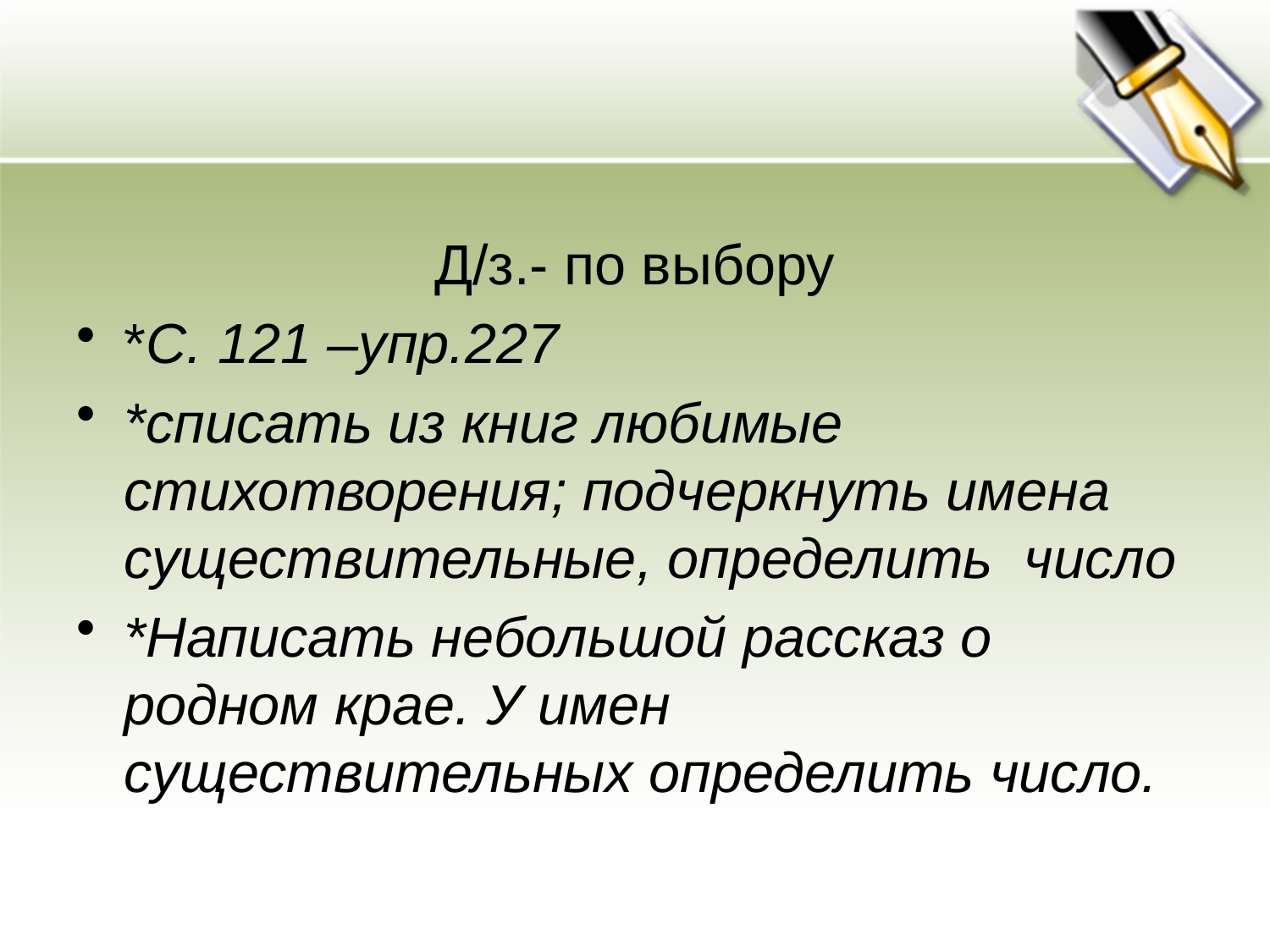

#
Д/з.- по выбору
*С. 121 –упр.227
*списать из книг любимые стихотворения; подчеркнуть имена существительные, определить  число
*Написать небольшой рассказ о родном крае. У имен существительных определить число.